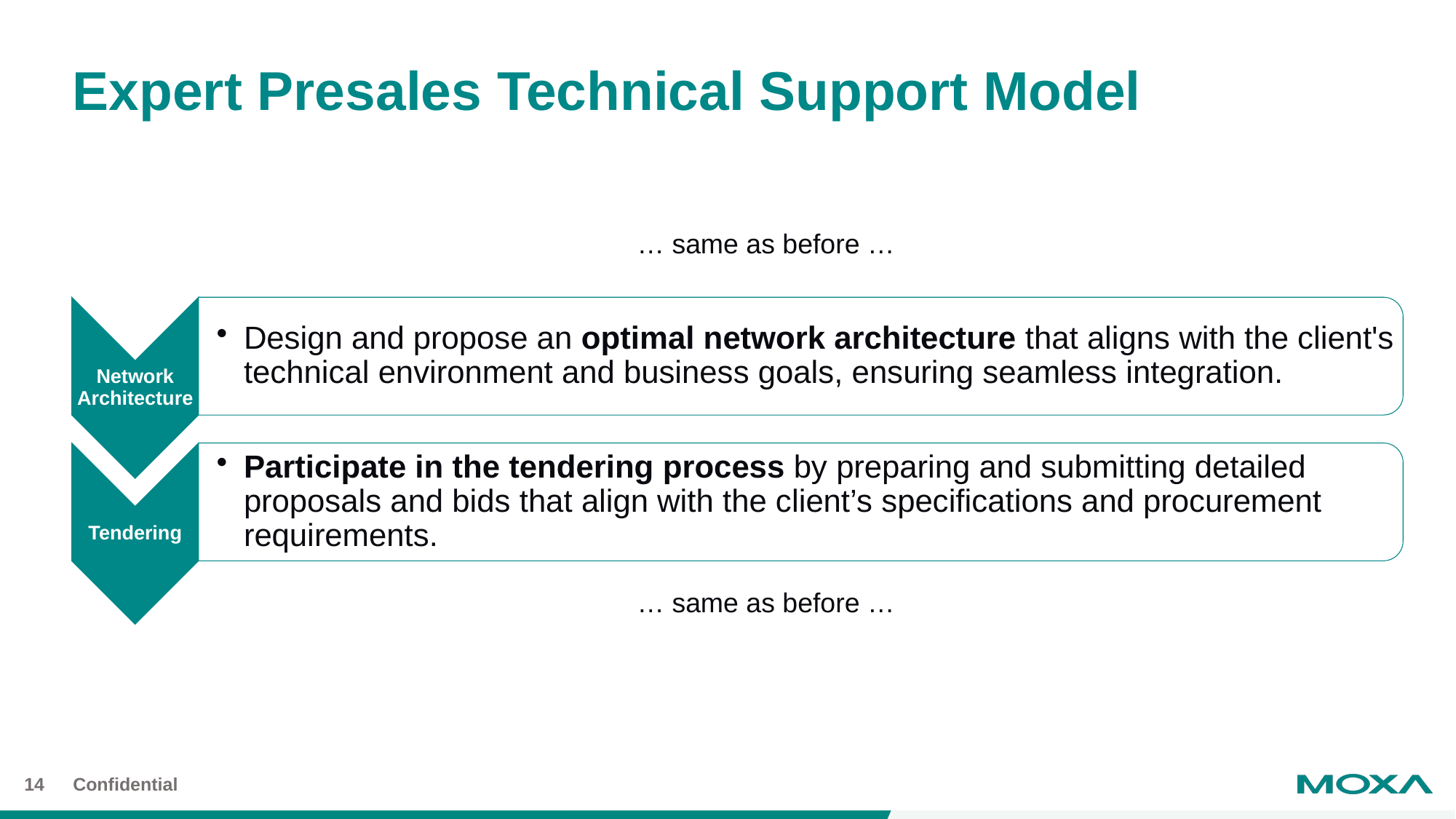

# Expert Presales Technical Support Model
… same as before …
Network Architecture
Design and propose an optimal network architecture that aligns with the client's technical environment and business goals, ensuring seamless integration.
Tendering
Participate in the tendering process by preparing and submitting detailed proposals and bids that align with the client’s specifications and procurement requirements.
… same as before …
14